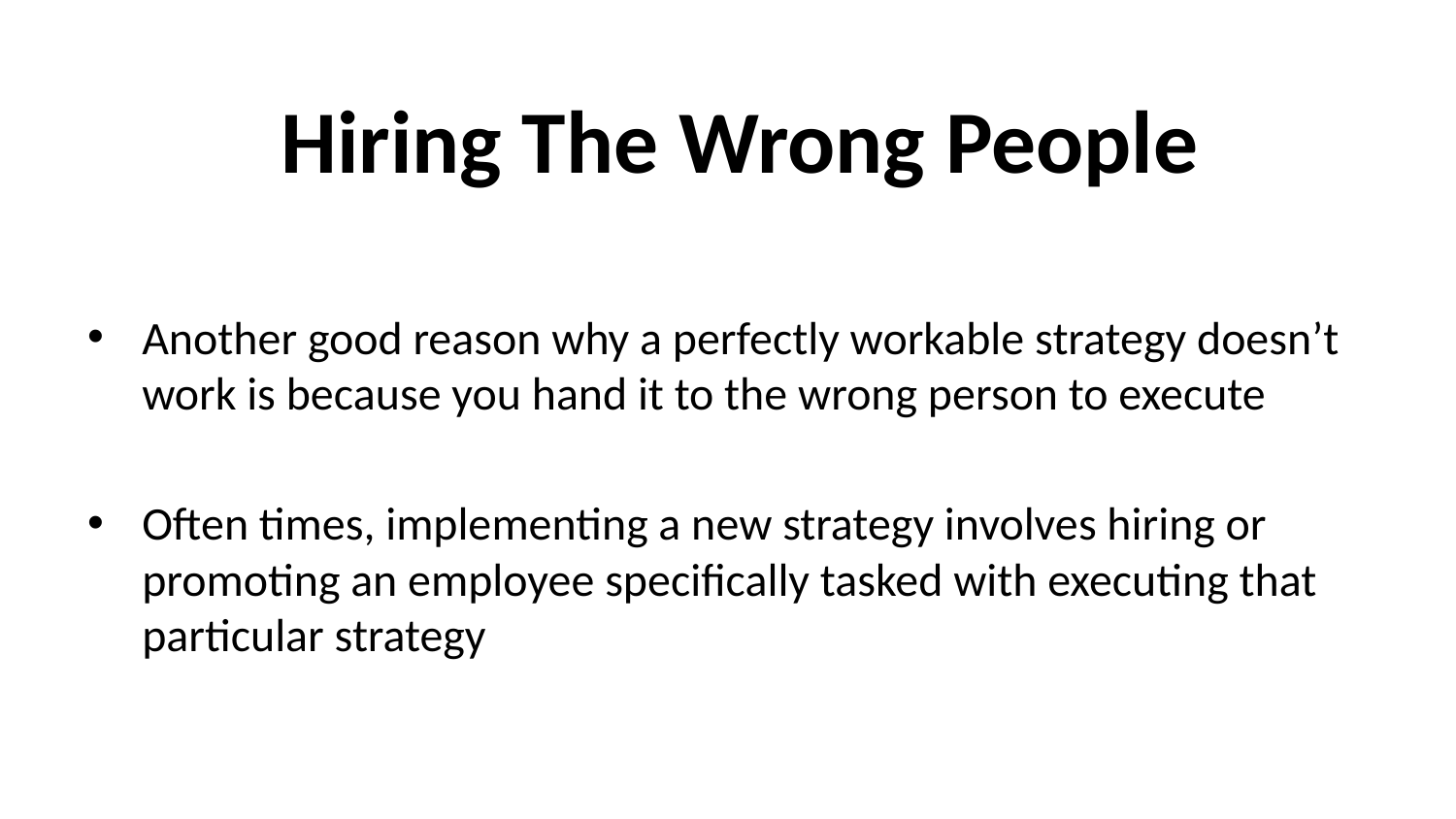

# Hiring The Wrong People
Another good reason why a perfectly workable strategy doesn’t work is because you hand it to the wrong person to execute

Often times, implementing a new strategy involves hiring or promoting an employee specifically tasked with executing that particular strategy